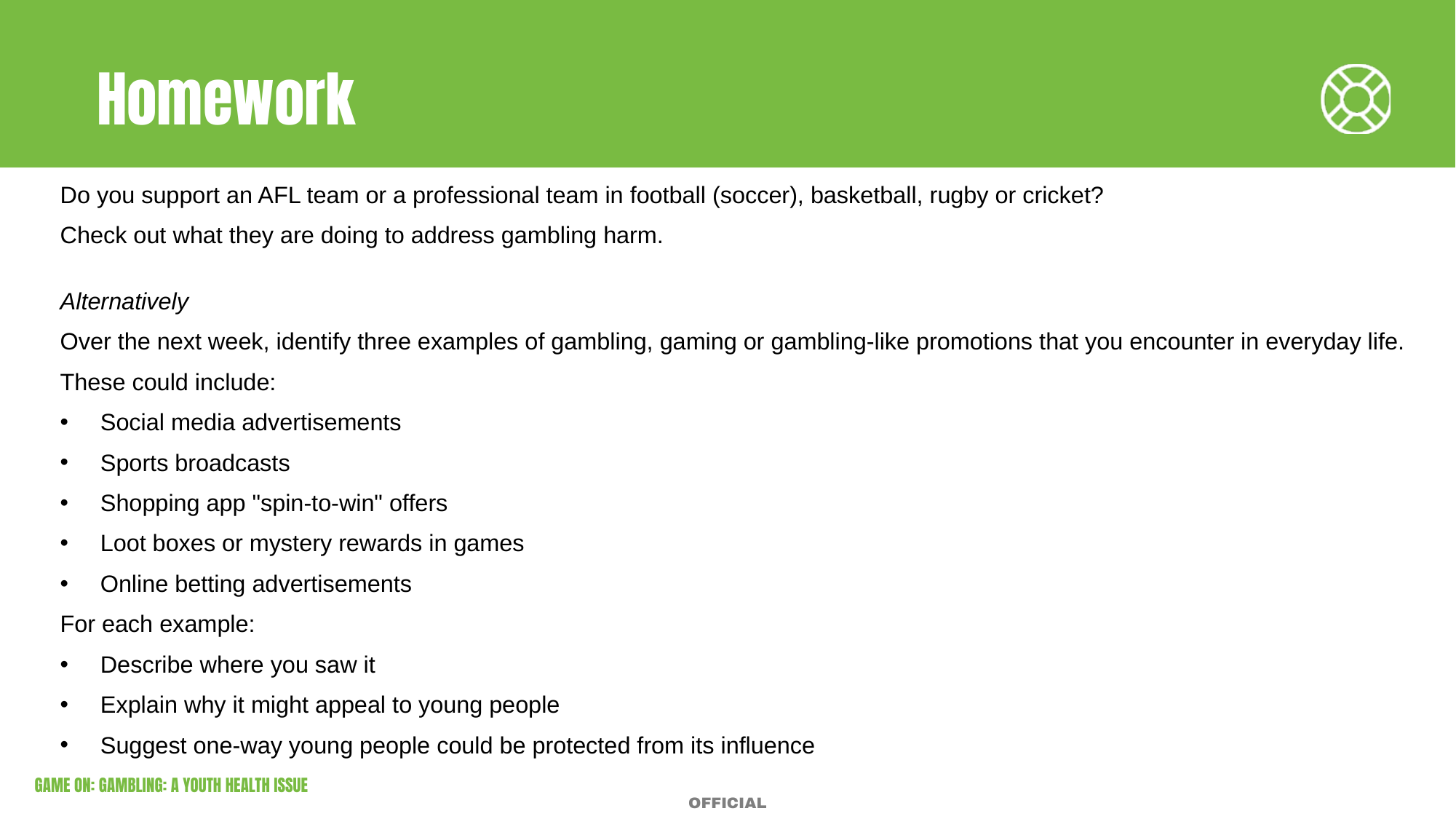

Homework
Do you support an AFL team or a professional team in football (soccer), basketball, rugby or cricket?
Check out what they are doing to address gambling harm.
Alternatively
Over the next week, identify three examples of gambling, gaming or gambling-like promotions that you encounter in everyday life.
These could include:
Social media advertisements
Sports broadcasts
Shopping app "spin-to-win" offers
Loot boxes or mystery rewards in games
Online betting advertisements
For each example:
Describe where you saw it
Explain why it might appeal to young people
Suggest one-way young people could be protected from its influence